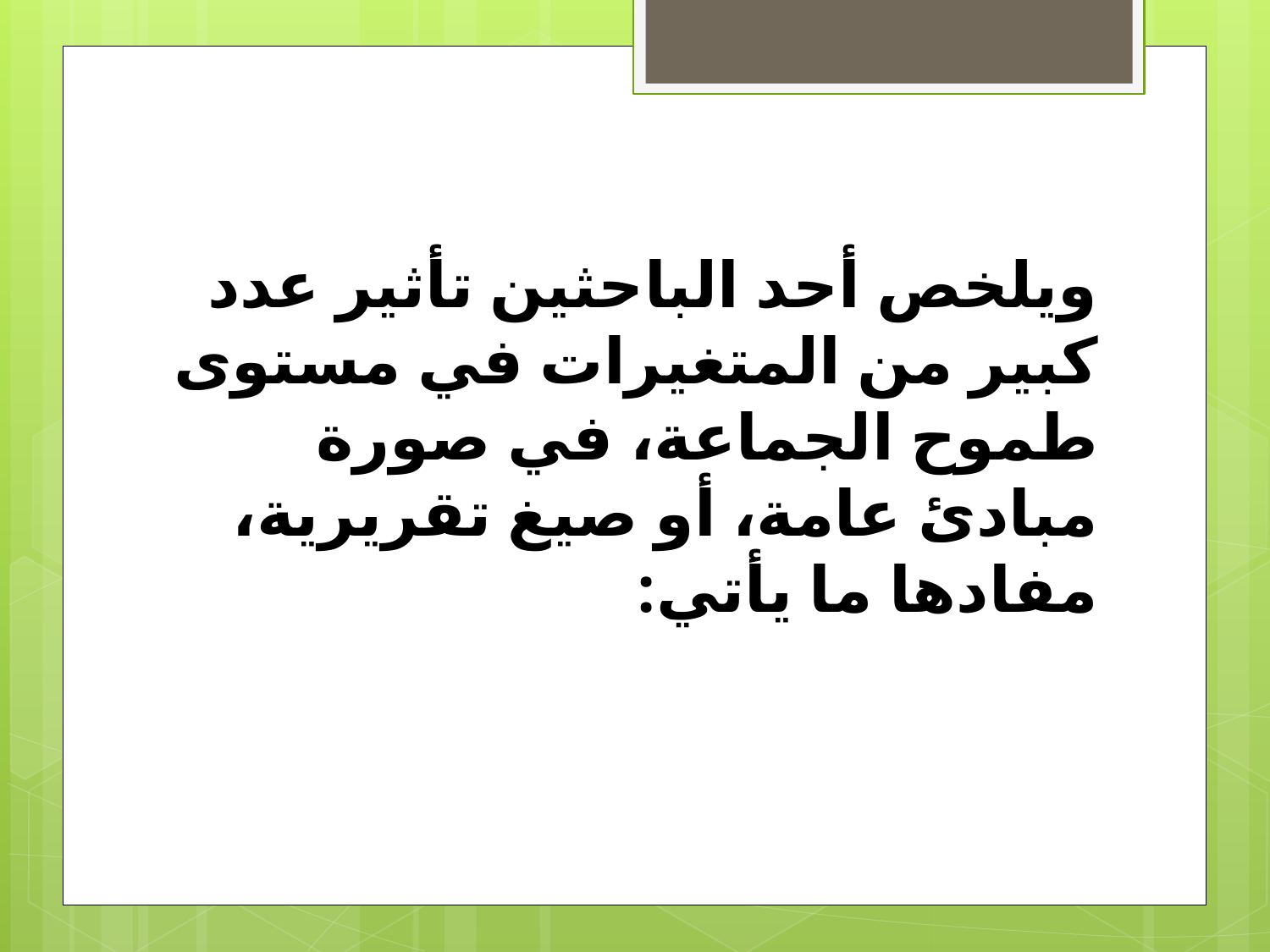

ويلخص أحد الباحثين تأثير عدد كبير من المتغيرات في مستوى طموح الجماعة، في صورة مبادئ عامة، أو صيغ تقريرية، مفادها ما يأتي: